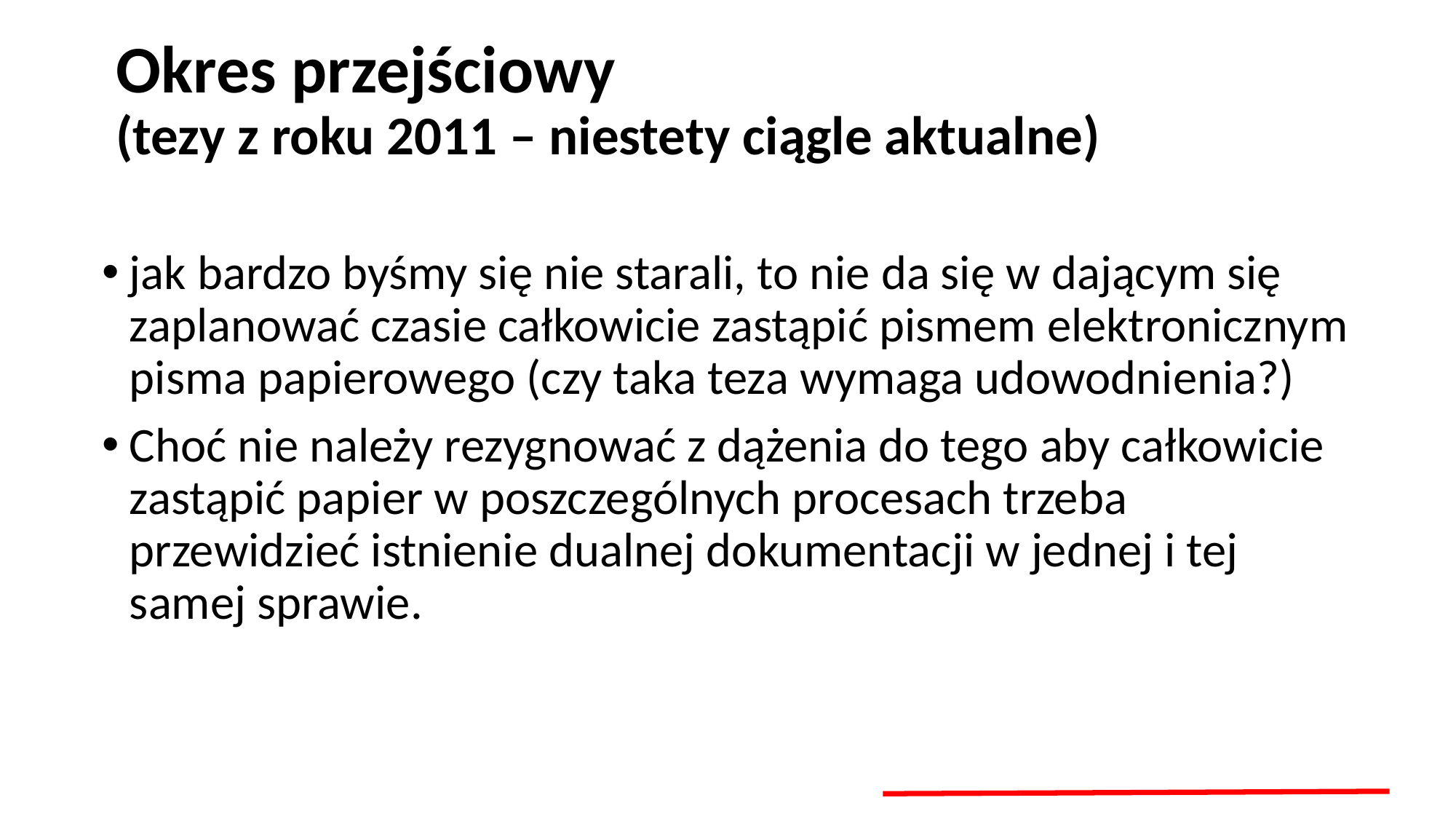

# Okres przejściowy (tezy z roku 2011 – niestety ciągle aktualne)
jak bardzo byśmy się nie starali, to nie da się w dającym się zaplanować czasie całkowicie zastąpić pismem elektronicznym pisma papierowego (czy taka teza wymaga udowodnienia?)
Choć nie należy rezygnować z dążenia do tego aby całkowicie zastąpić papier w poszczególnych procesach trzeba przewidzieć istnienie dualnej dokumentacji w jednej i tej samej sprawie.